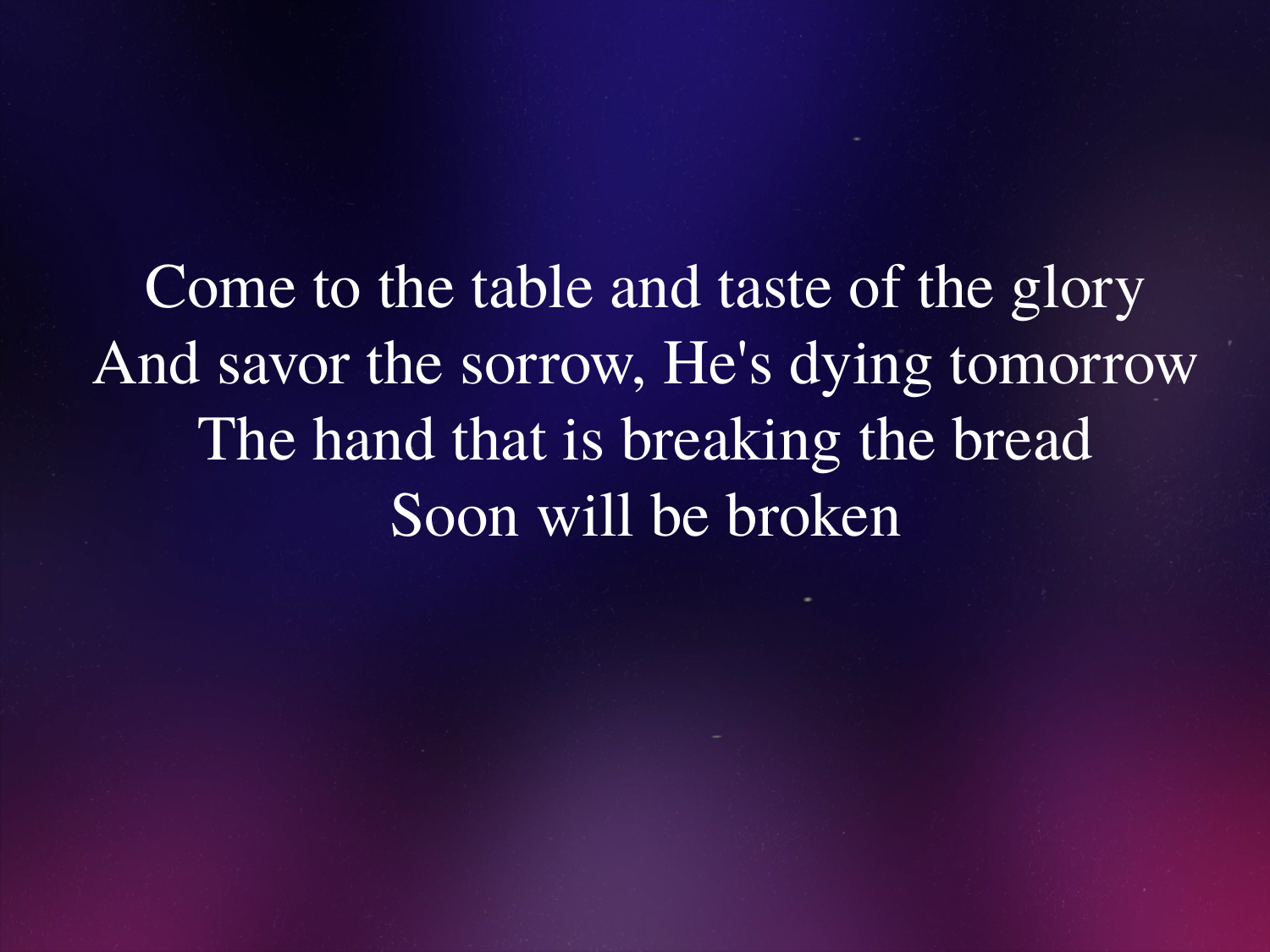

# Come to the table and taste of the glory And savor the sorrow, He's dying tomorrow The hand that is breaking the bread Soon will be broken